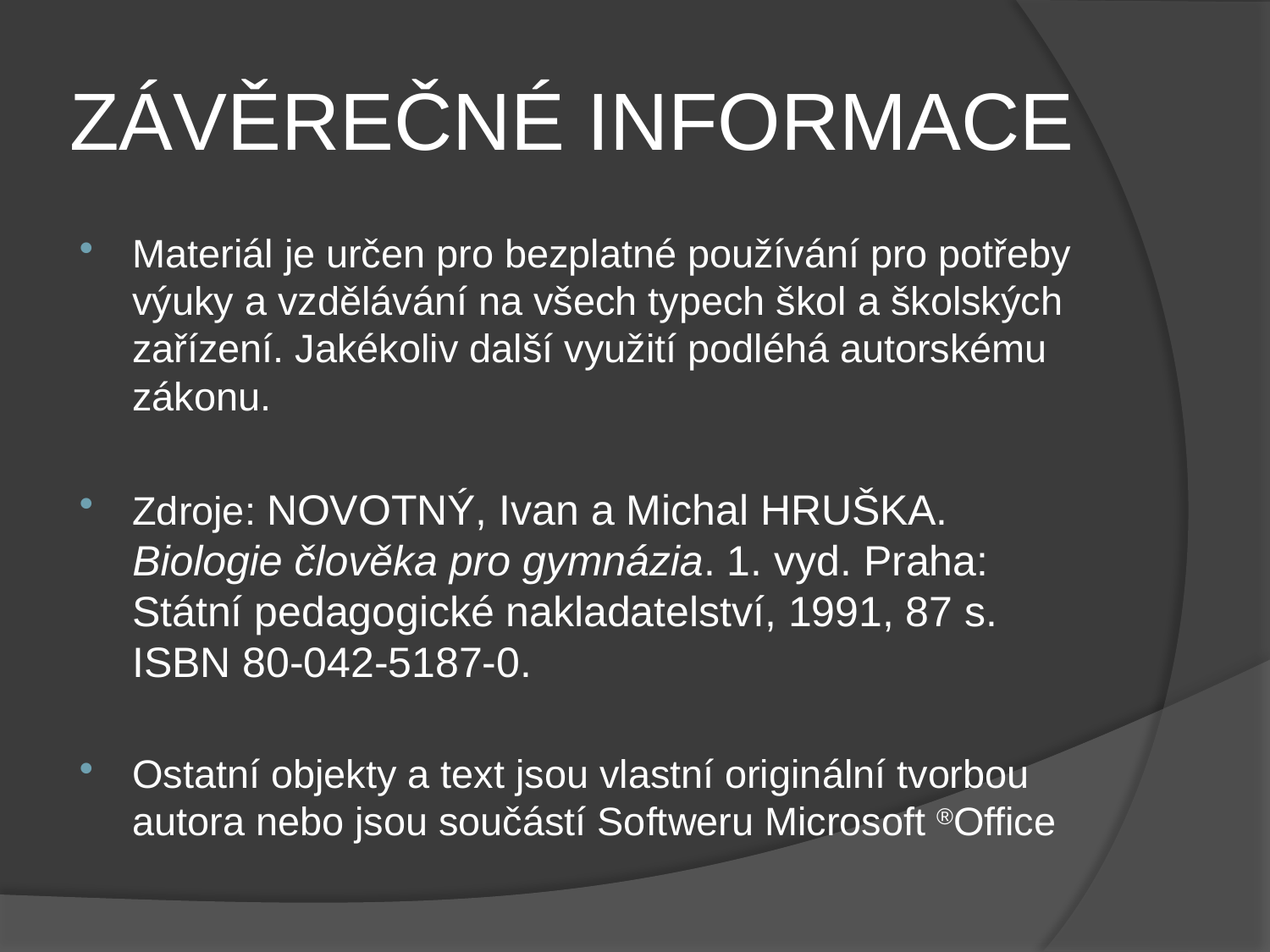

# ZÁVĚREČNÉ INFORMACE
Materiál je určen pro bezplatné používání pro potřeby výuky a vzdělávání na všech typech škol a školských zařízení. Jakékoliv další využití podléhá autorskému zákonu.

Zdroje: NOVOTNÝ, Ivan a Michal HRUŠKA. Biologie člověka pro gymnázia. 1. vyd. Praha: Státní pedagogické nakladatelství, 1991, 87 s. ISBN 80-042-5187-0.

Ostatní objekty a text jsou vlastní originální tvorbou autora nebo jsou součástí Softweru Microsoft ®Office